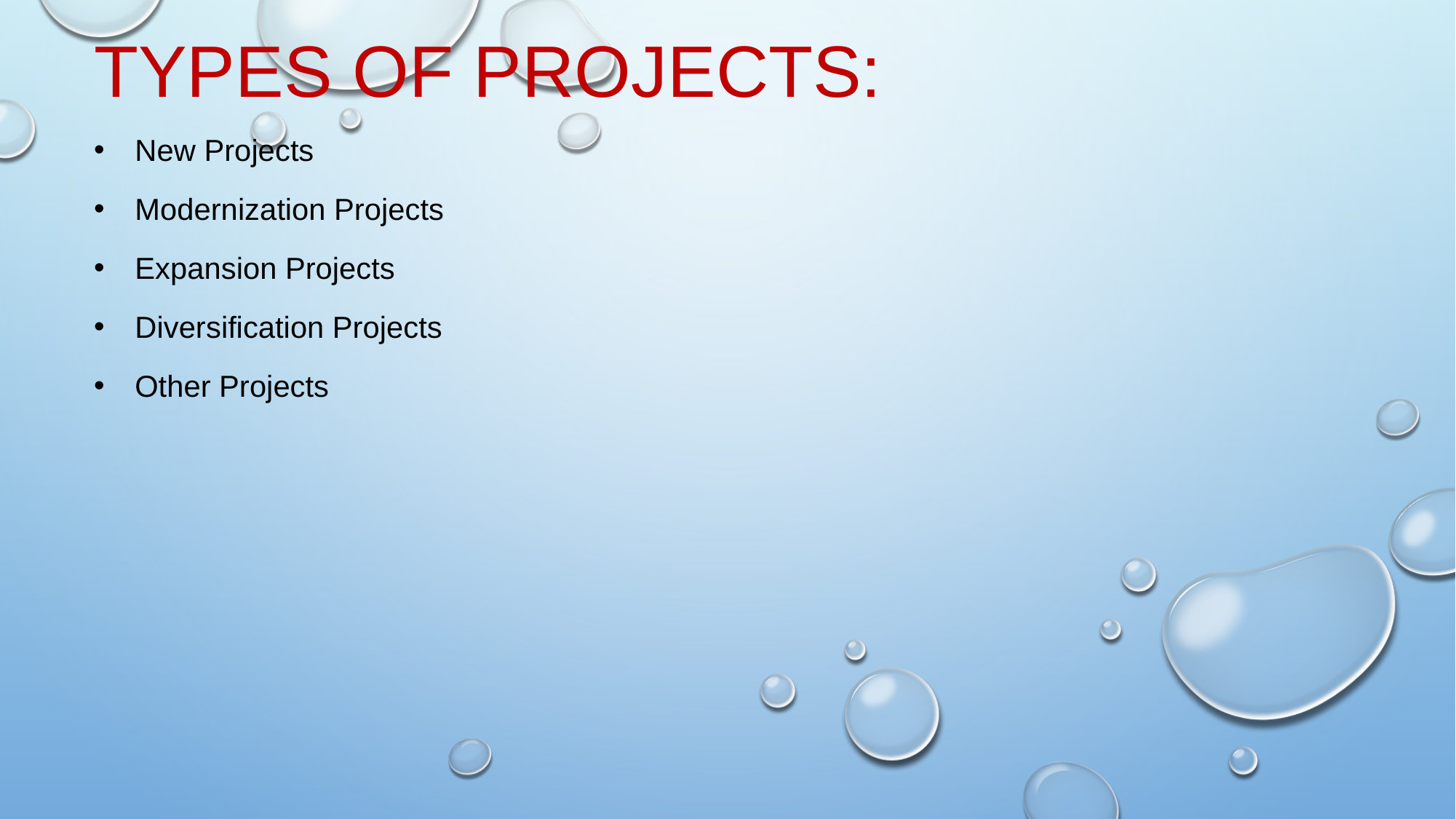

# TYPES OF PROJECTS:
New Projects
Modernization Projects
Expansion Projects
Diversification Projects
Other Projects